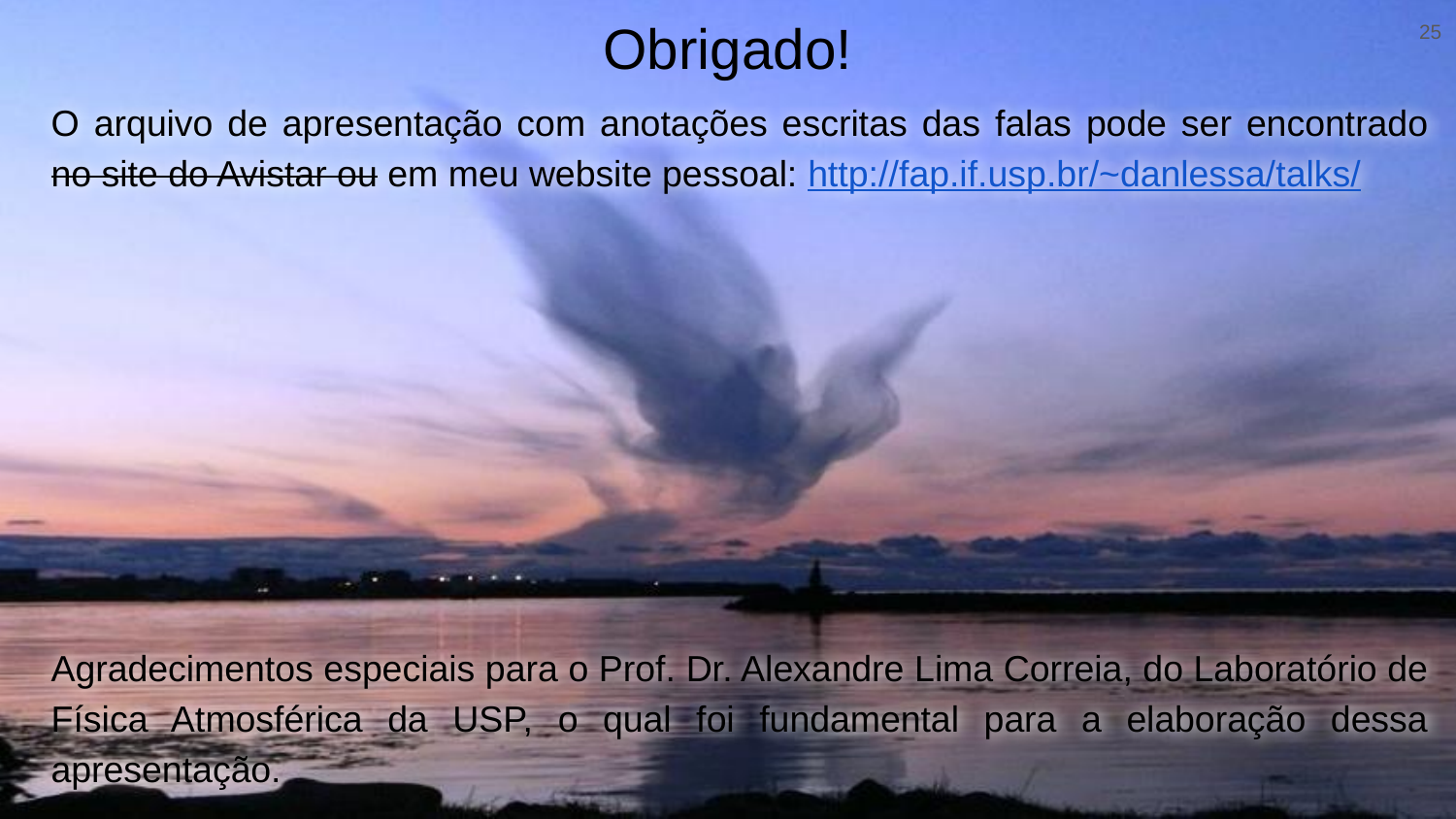

# Obrigado!
25
O arquivo de apresentação com anotações escritas das falas pode ser encontrado no site do Avistar ou em meu website pessoal: http://fap.if.usp.br/~danlessa/talks/

Agradecimentos especiais para o Prof. Dr. Alexandre Lima Correia, do Laboratório de Física Atmosférica da USP, o qual foi fundamental para a elaboração dessa apresentação.